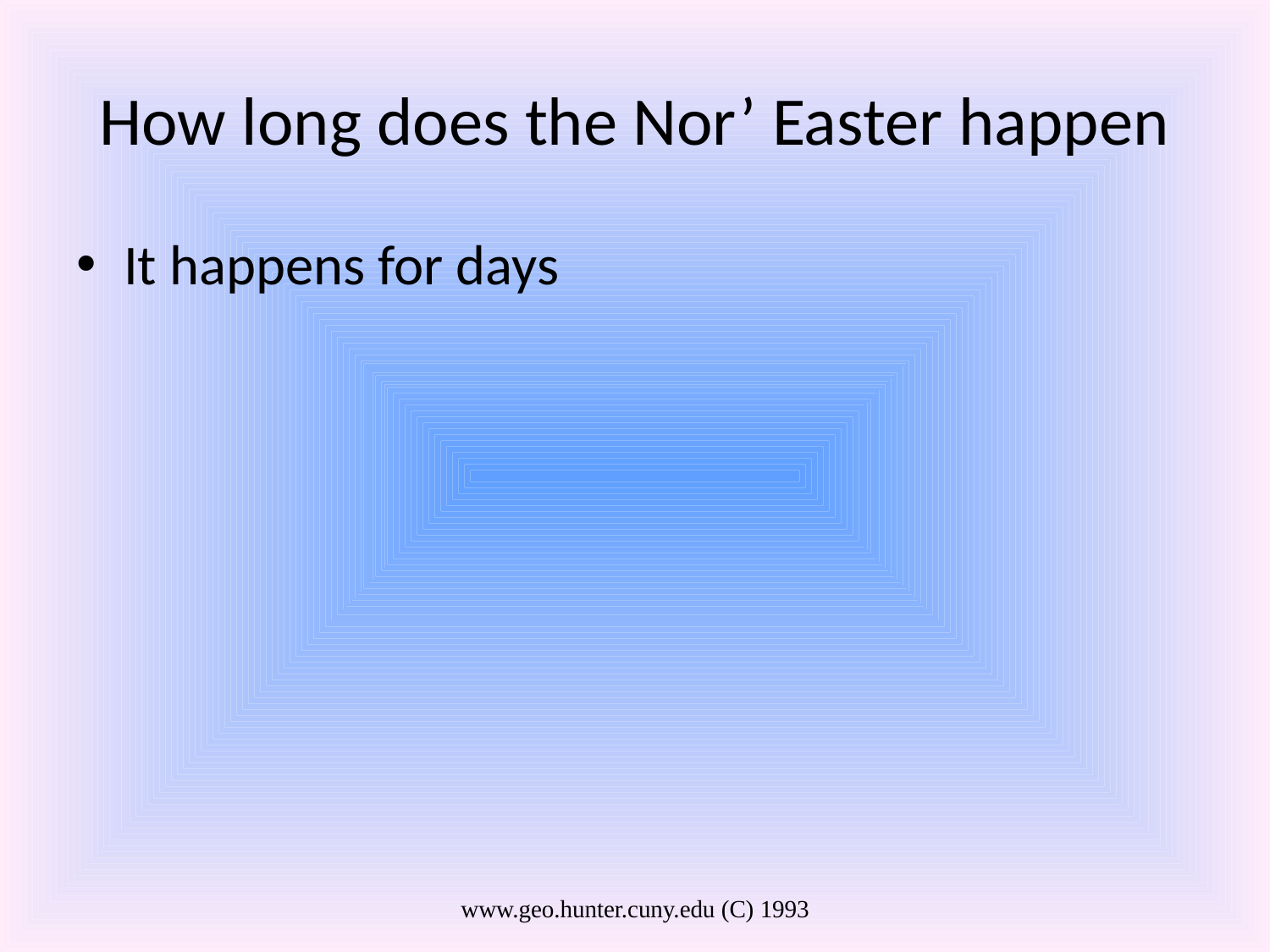

# How long does the Nor’ Easter happen
It happens for days
www.geo.hunter.cuny.edu (C) 1993